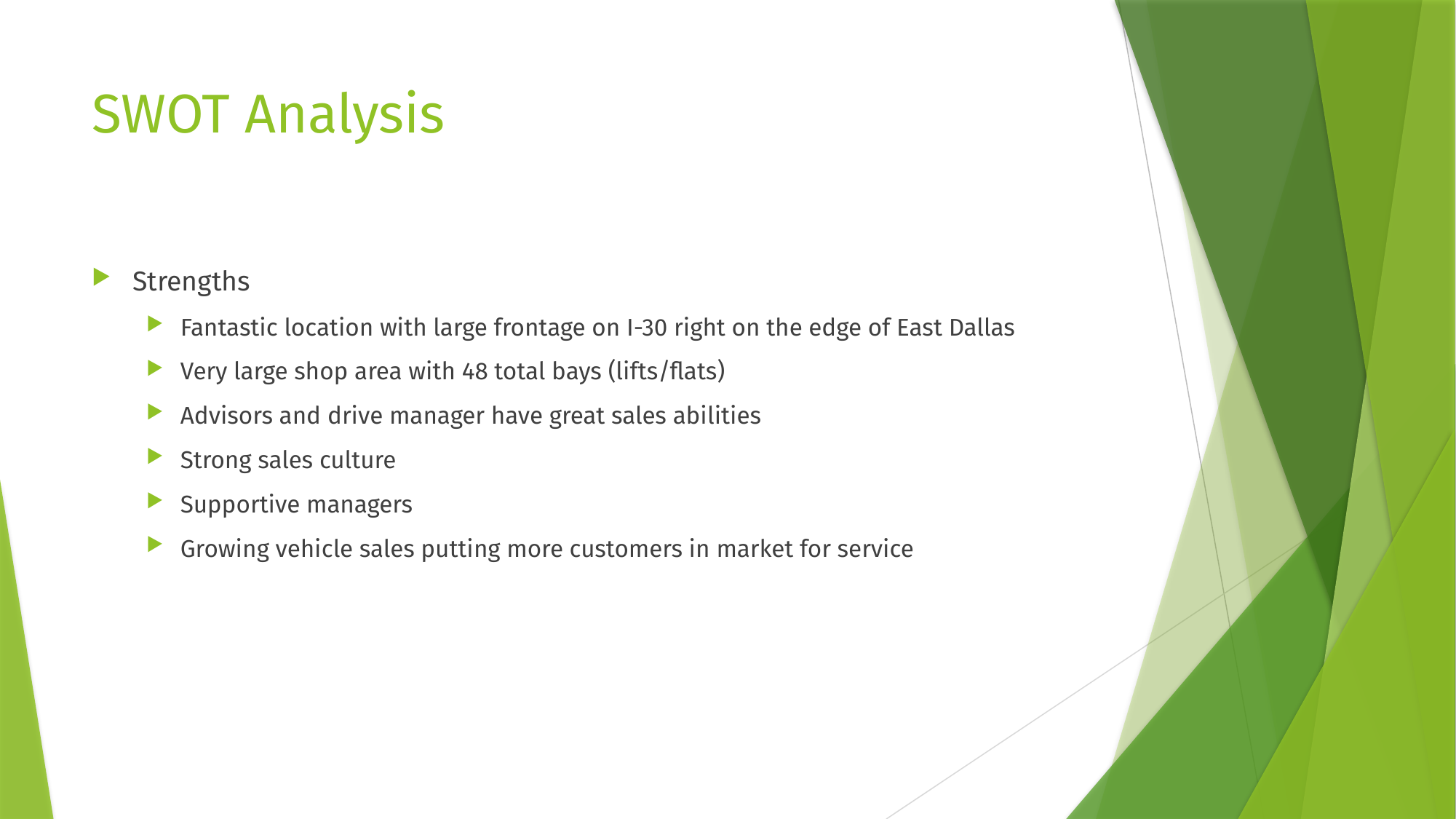

# SWOT Analysis
Strengths
Fantastic location with large frontage on I-30 right on the edge of East Dallas
Very large shop area with 48 total bays (lifts/flats)
Advisors and drive manager have great sales abilities
Strong sales culture
Supportive managers
Growing vehicle sales putting more customers in market for service